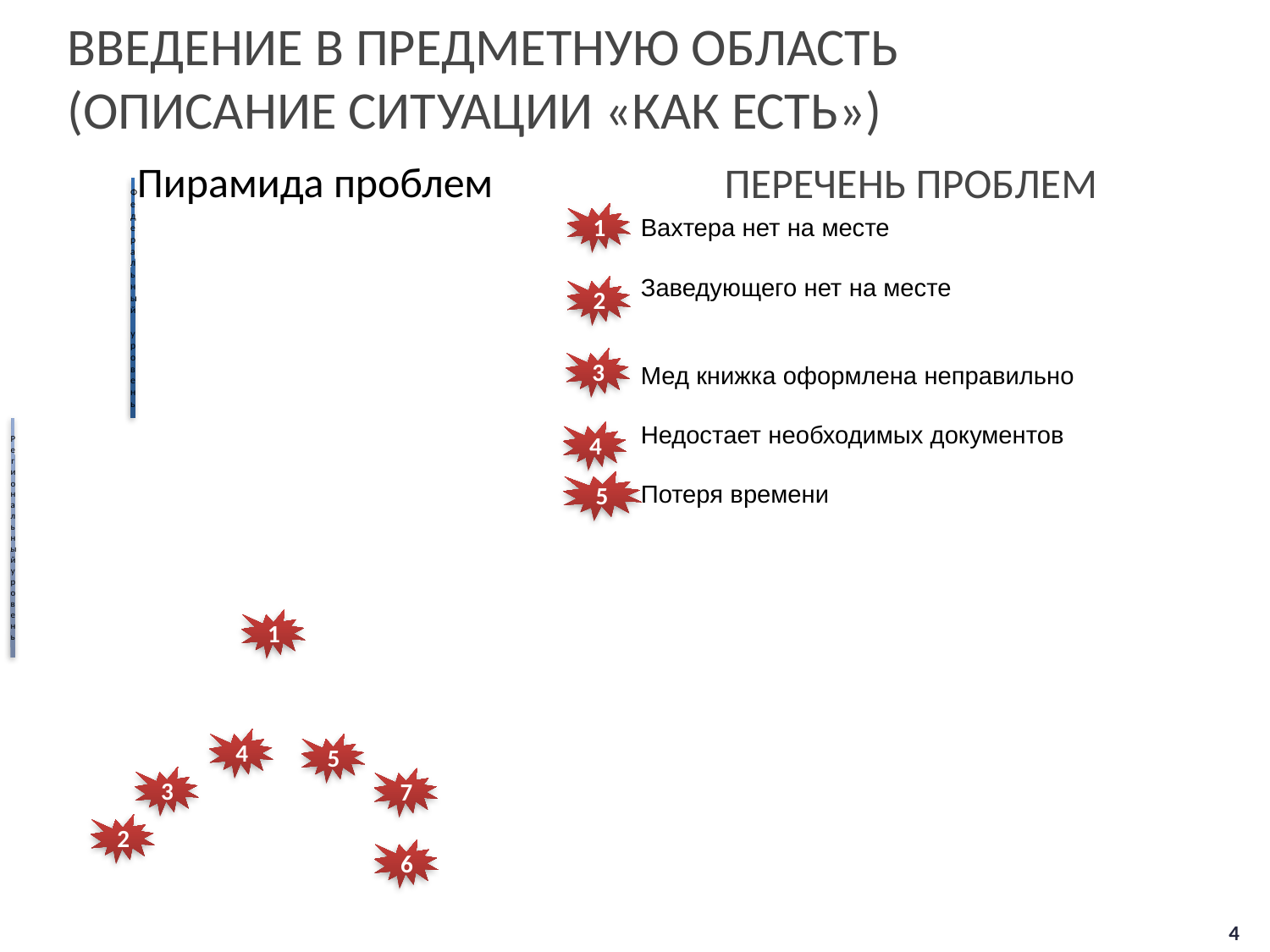

Введение в предметную область
(описание ситуации «как есть»)
# Пирамида проблем
Перечень проблем
1
Вахтера нет на месте

Заведующего нет на месте

Мед книжка оформлена неправильно

Недостает необходимых документов

Потеря времени
Региональный уровень
2
3
4
5
1
4
5
3
7
2
6
4